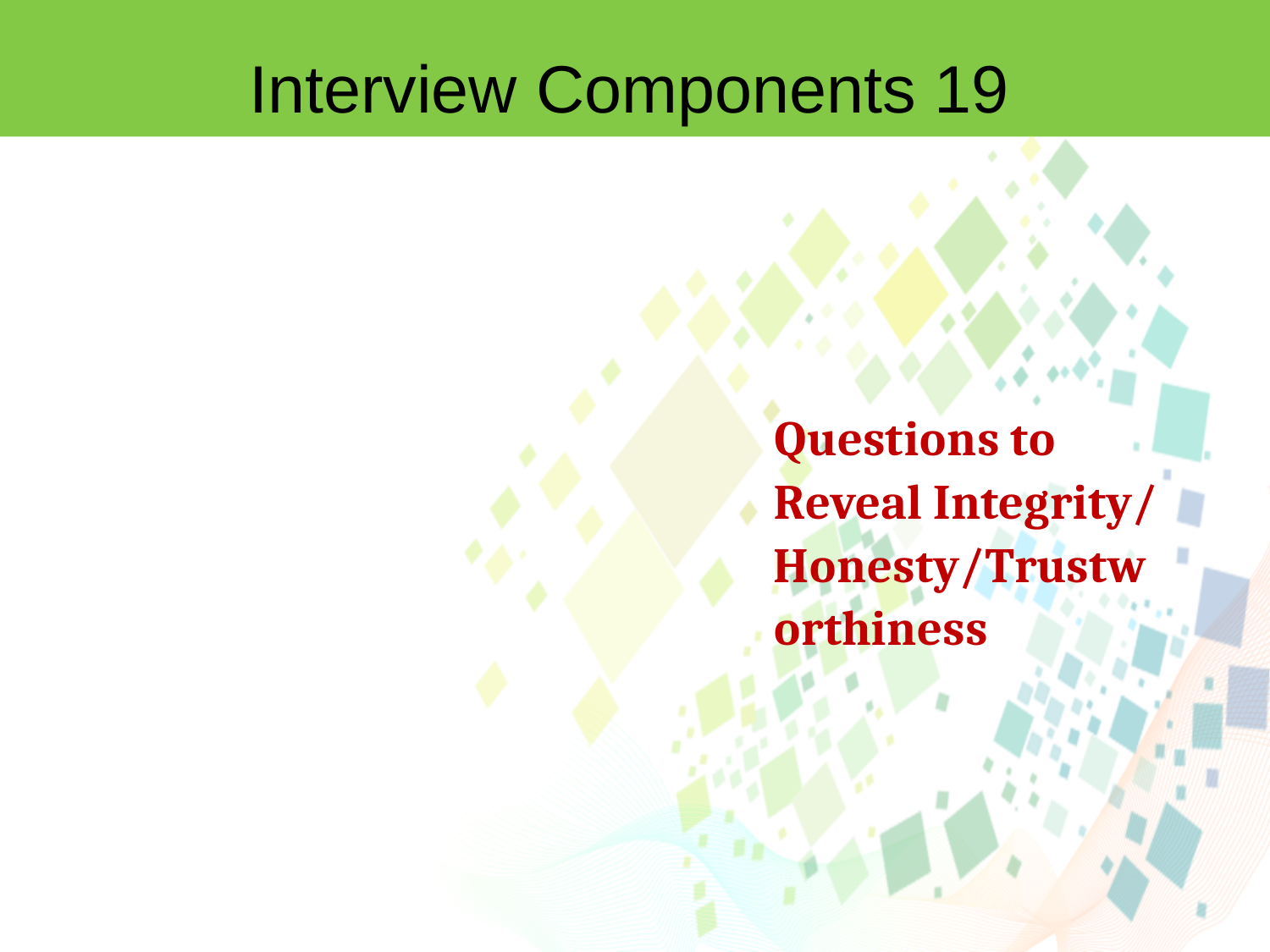

Interview Components 19
Questions to Reveal Integrity/ Honesty/Trustworthiness